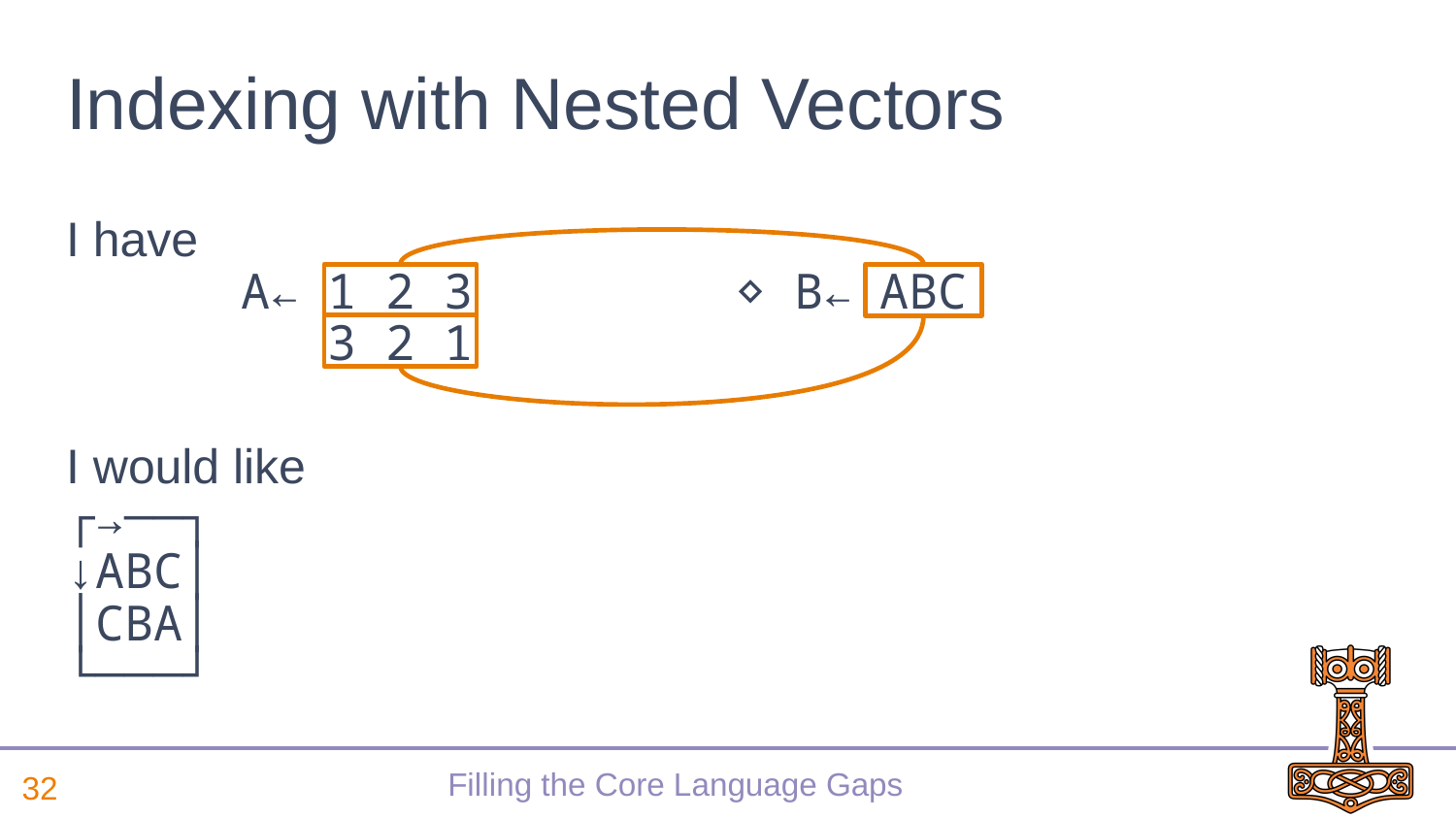

# Indexing with Nested Vectors
I have
      A←               ⋄ B←

I would like
┌→──┐
↓ABC│
│CBA│
└───┘
1 2 3
ABC
3 2 1